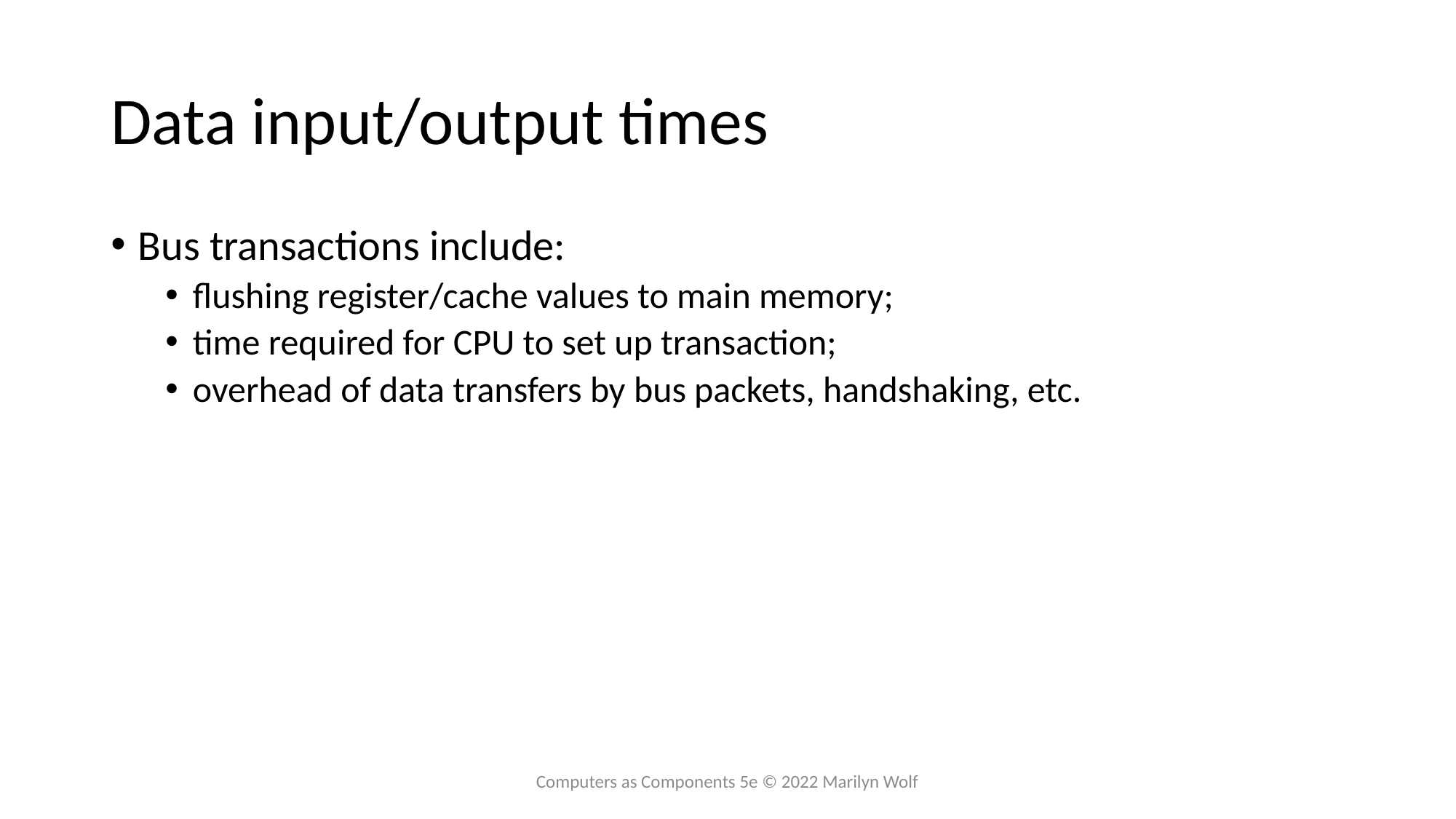

# Data input/output times
Bus transactions include:
flushing register/cache values to main memory;
time required for CPU to set up transaction;
overhead of data transfers by bus packets, handshaking, etc.
Computers as Components 5e © 2022 Marilyn Wolf